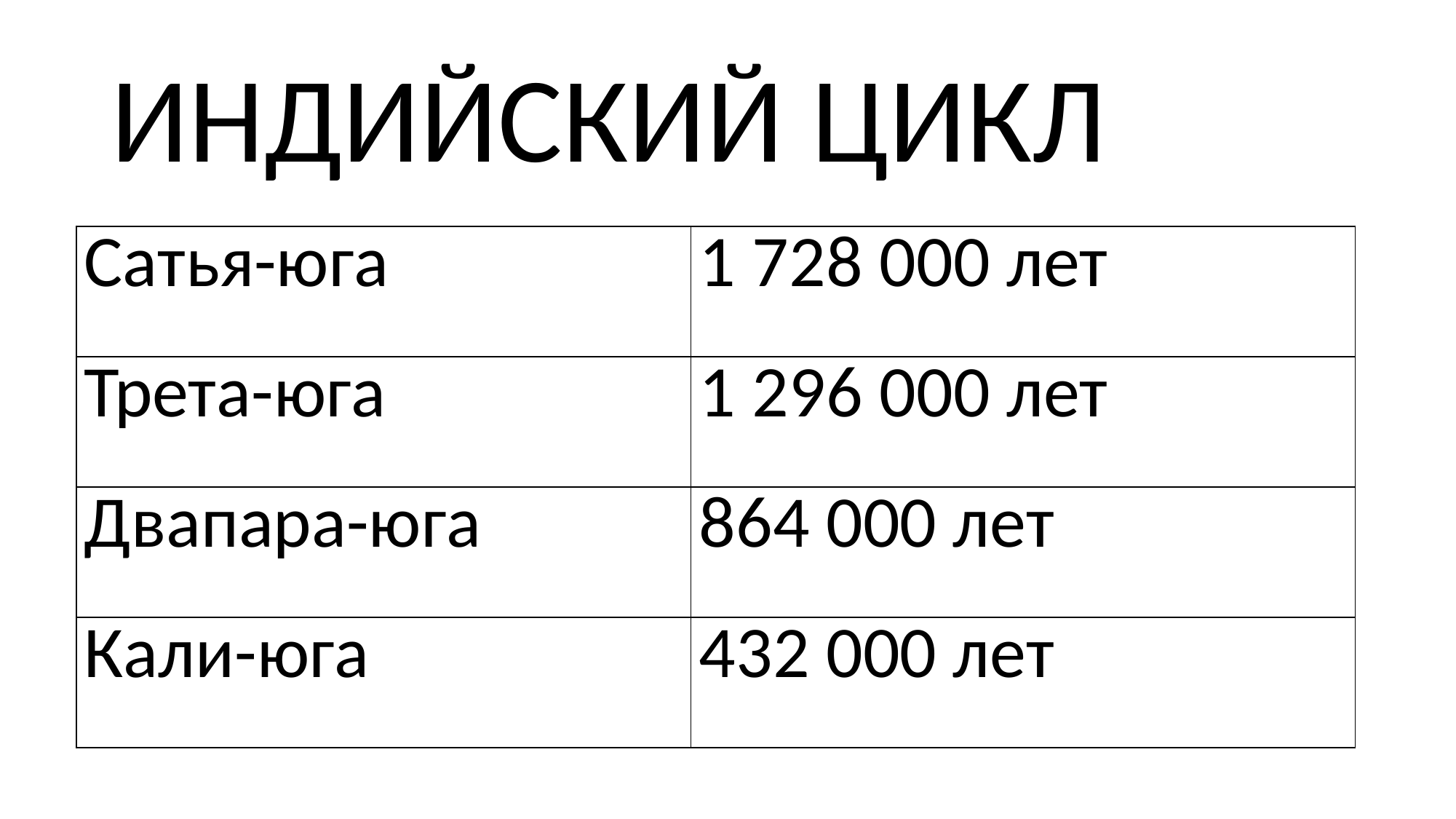

# ИНДИЙСКИЙ ЦИКЛ
| Сатья-юга | 1 728 000 лет |
| --- | --- |
| Трета-юга | 1 296 000 лет |
| Двапара-юга | 864 000 лет |
| Кали-юга | 432 000 лет |